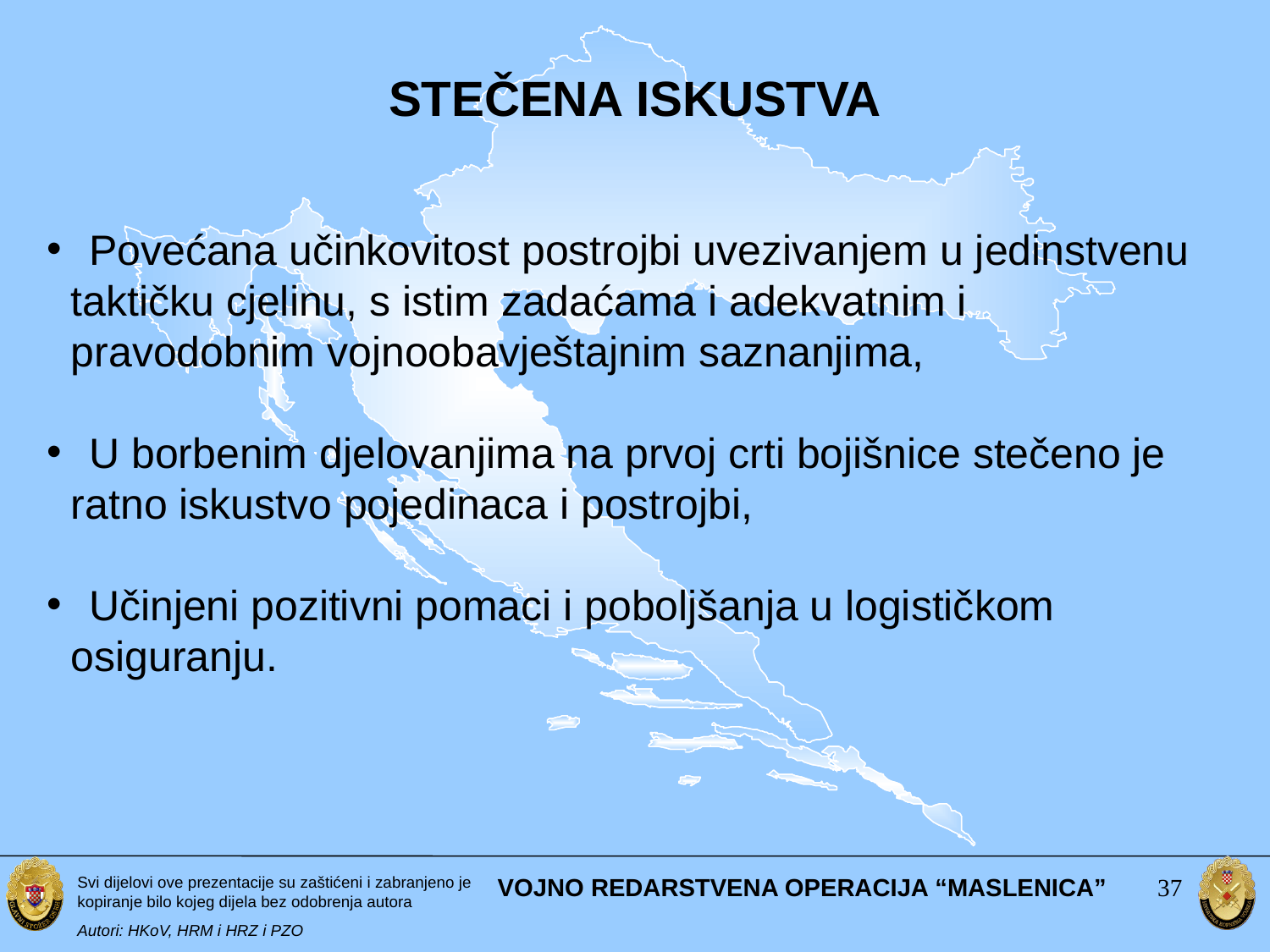

STEČENA ISKUSTVA
 Povećana učinkovitost postrojbi uvezivanjem u jedinstvenu
  taktičku cjelinu, s istim zadaćama i adekvatnim i
  pravodobnim vojnoobavještajnim saznanjima,

 U borbenim djelovanjima na prvoj crti bojišnice stečeno je
  ratno iskustvo pojedinaca i postrojbi,

 Učinjeni pozitivni pomaci i poboljšanja u logističkom
  osiguranju.
VOJNO REDARSTVENA OPERACIJA “MASLENICA”